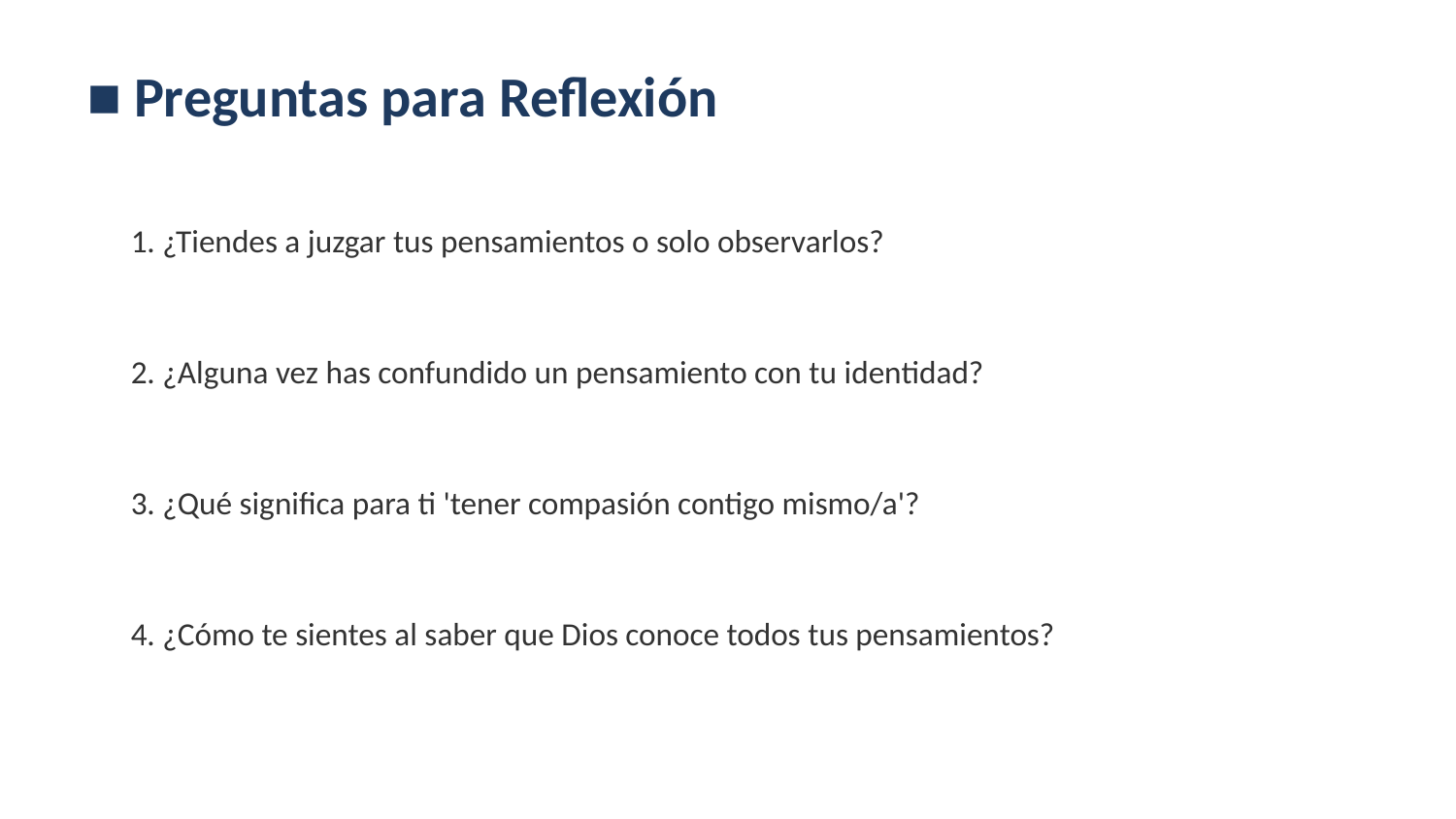

■ Preguntas para Reflexión
1. ¿Tiendes a juzgar tus pensamientos o solo observarlos?
2. ¿Alguna vez has confundido un pensamiento con tu identidad?
3. ¿Qué significa para ti 'tener compasión contigo mismo/a'?
4. ¿Cómo te sientes al saber que Dios conoce todos tus pensamientos?